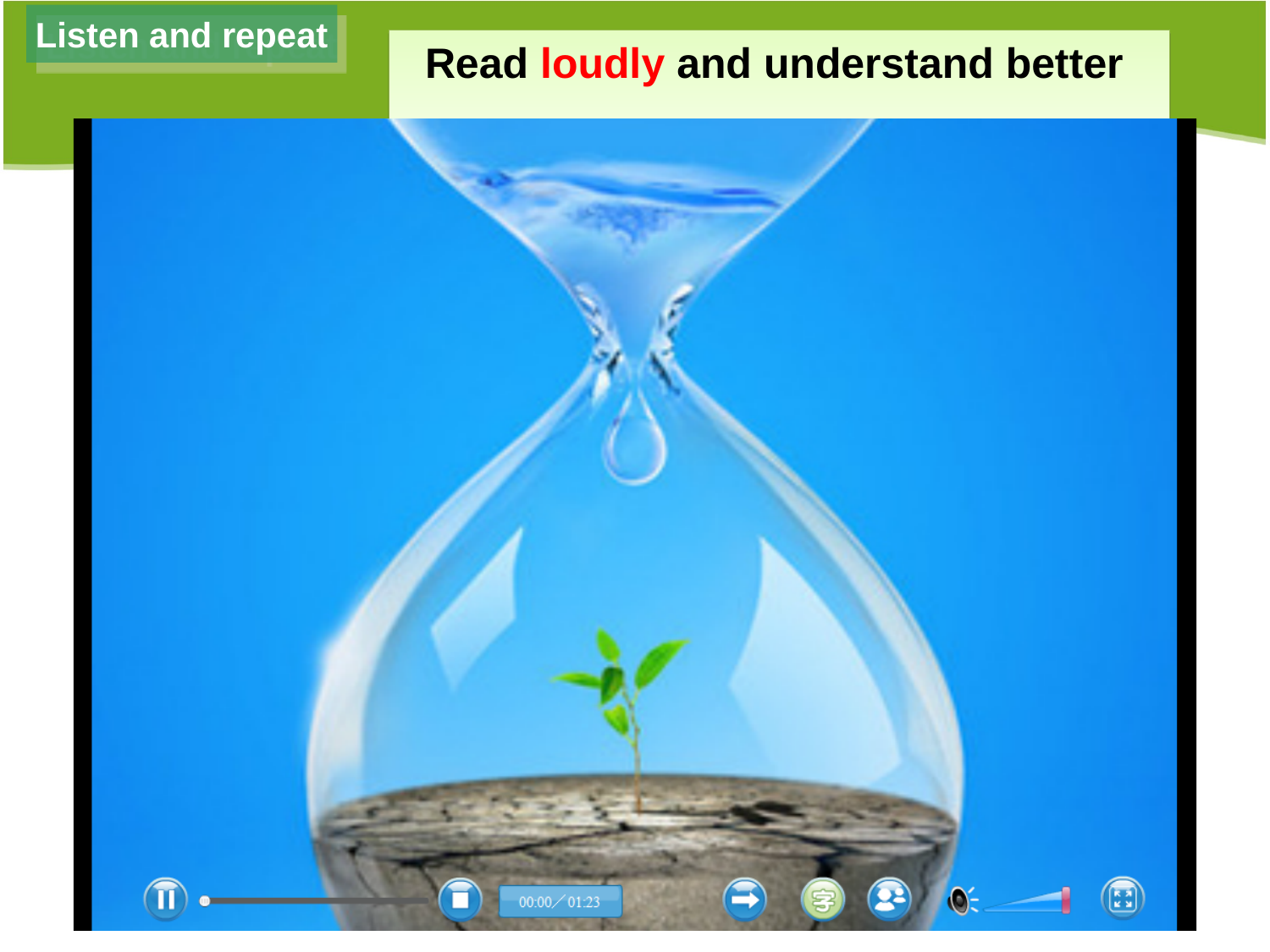

Listen and repeat
  Read loudly and understand better